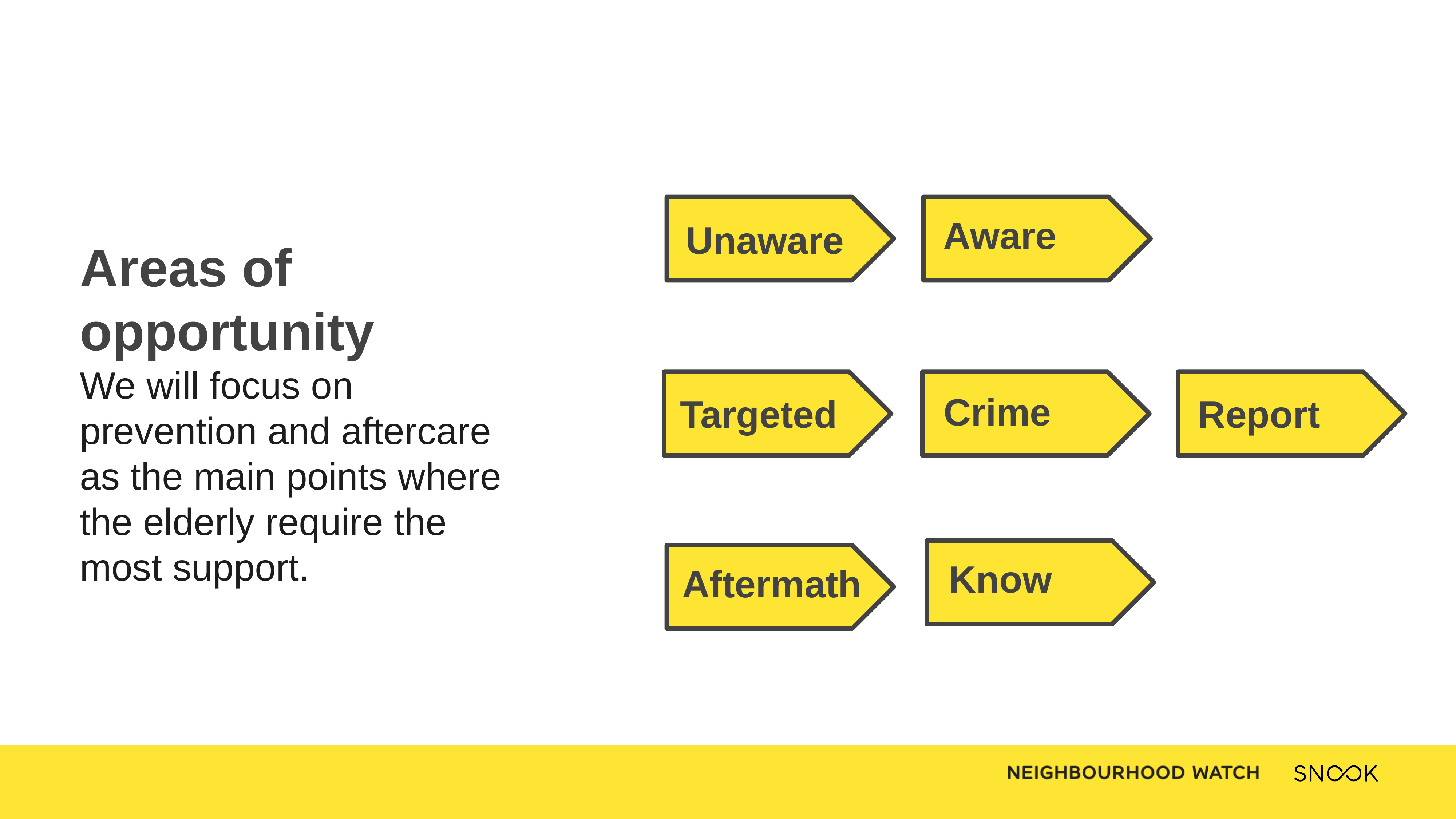

Aware
Unaware

Areas of opportunity
We will focus on prevention and aftercare as the main points where the elderly require the most support.

Crime
Targeted
Report

Know
Aftermath